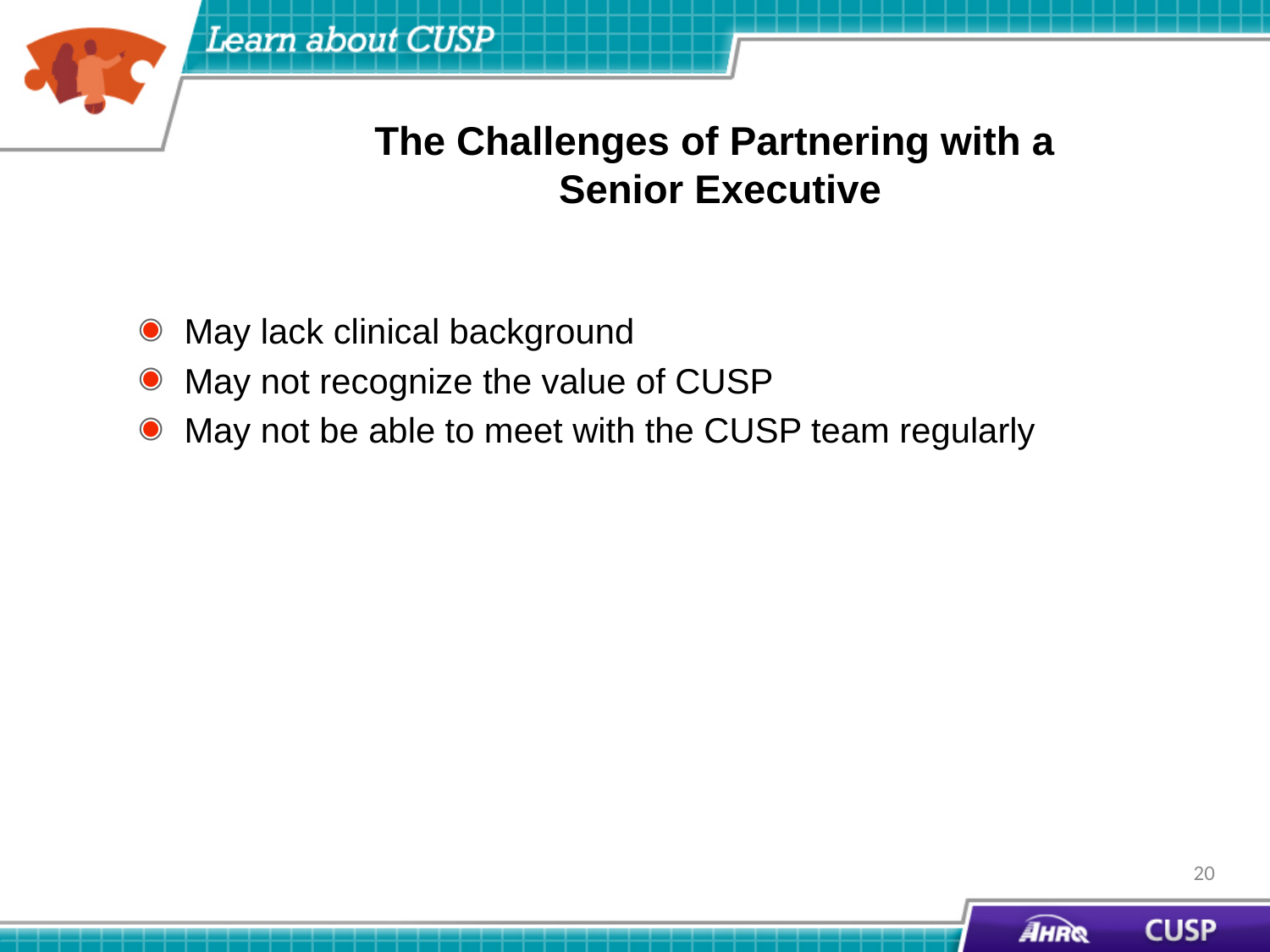

# The Challenges of Partnering with a Senior Executive
May lack clinical background
May not recognize the value of CUSP
May not be able to meet with the CUSP team regularly

20